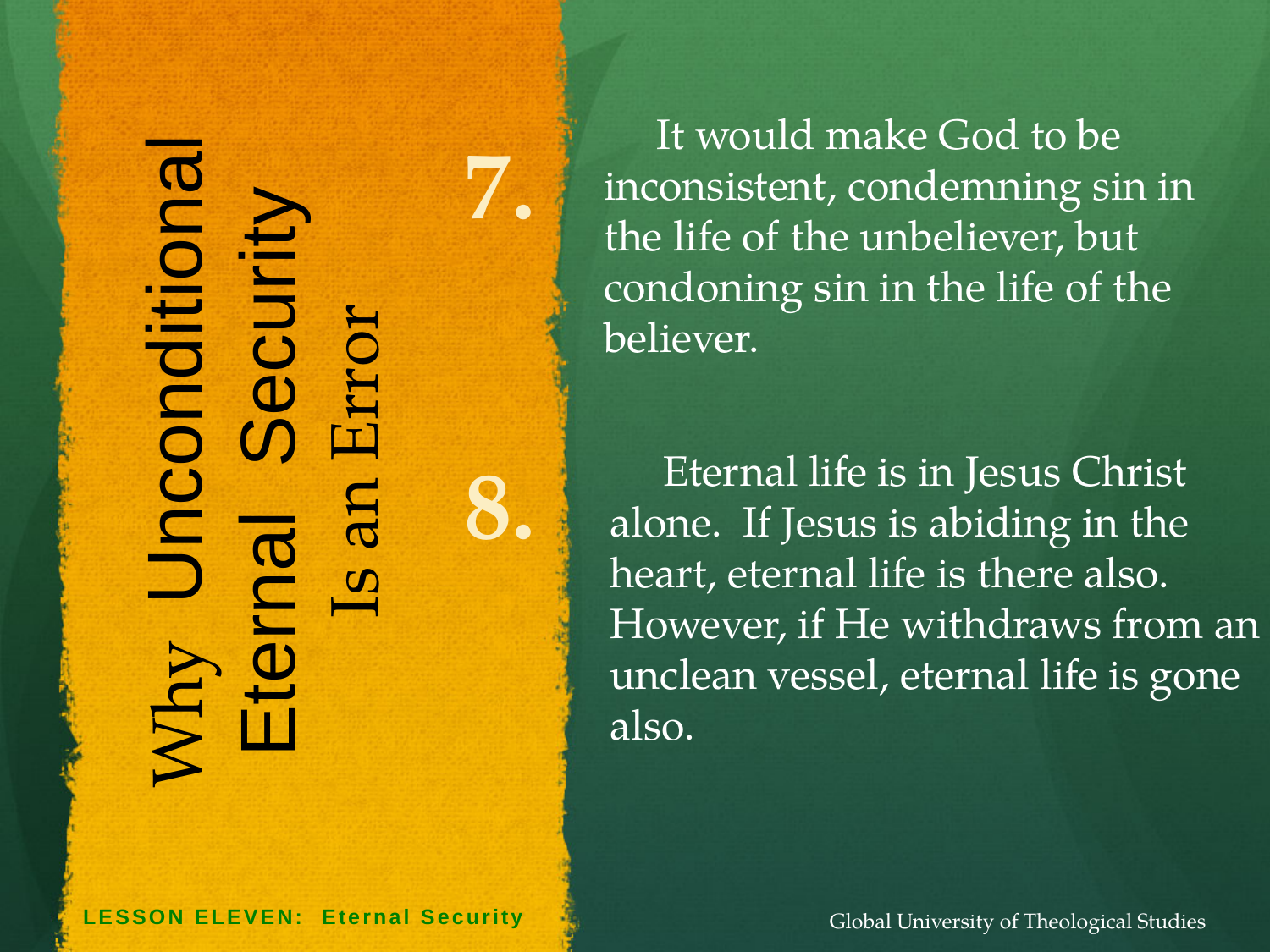

Why  Unconditional Eternal  Security
Is an Error
     It would make God to be inconsistent, condemning sin in the life of the unbeliever, but condoning sin in the life of the believer.
7.
8.
     Eternal life is in Jesus Christ alone.  If Jesus is abiding in the heart, eternal life is there also.  However, if He withdraws from an unclean vessel, eternal life is gone also.
LESSON ELEVEN:  Eternal Security
Global University of Theological Studies